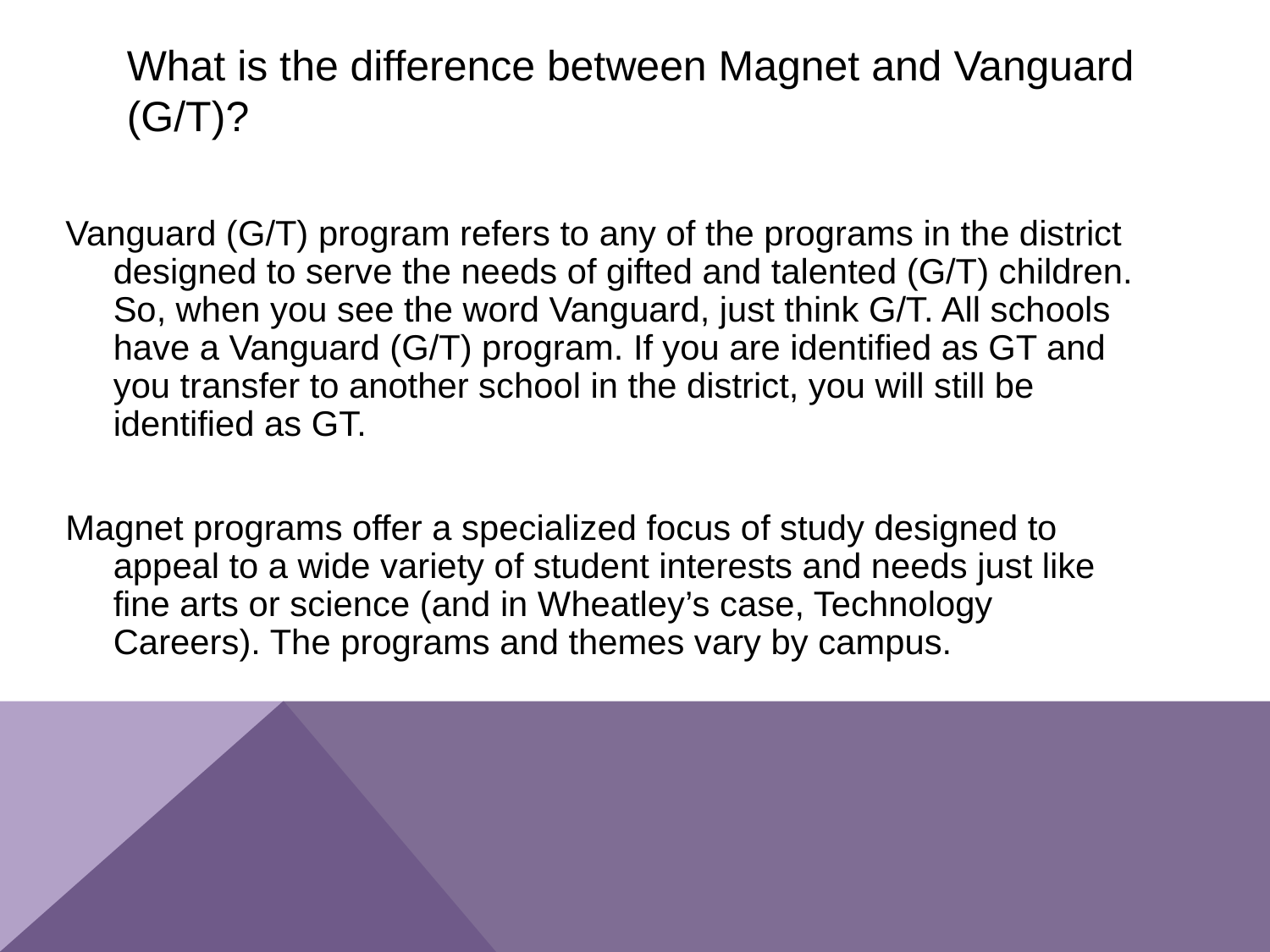

# What is the difference between Magnet and Vanguard (G/T)?

Vanguard (G/T) program refers to any of the programs in the district designed to serve the needs of gifted and talented (G/T) children. So, when you see the word Vanguard, just think G/T. All schools have a Vanguard (G/T) program. If you are identified as GT and you transfer to another school in the district, you will still be identified as GT.

Magnet programs offer a specialized focus of study designed to appeal to a wide variety of student interests and needs just like fine arts or science (and in Wheatley’s case, Technology Careers). The programs and themes vary by campus.